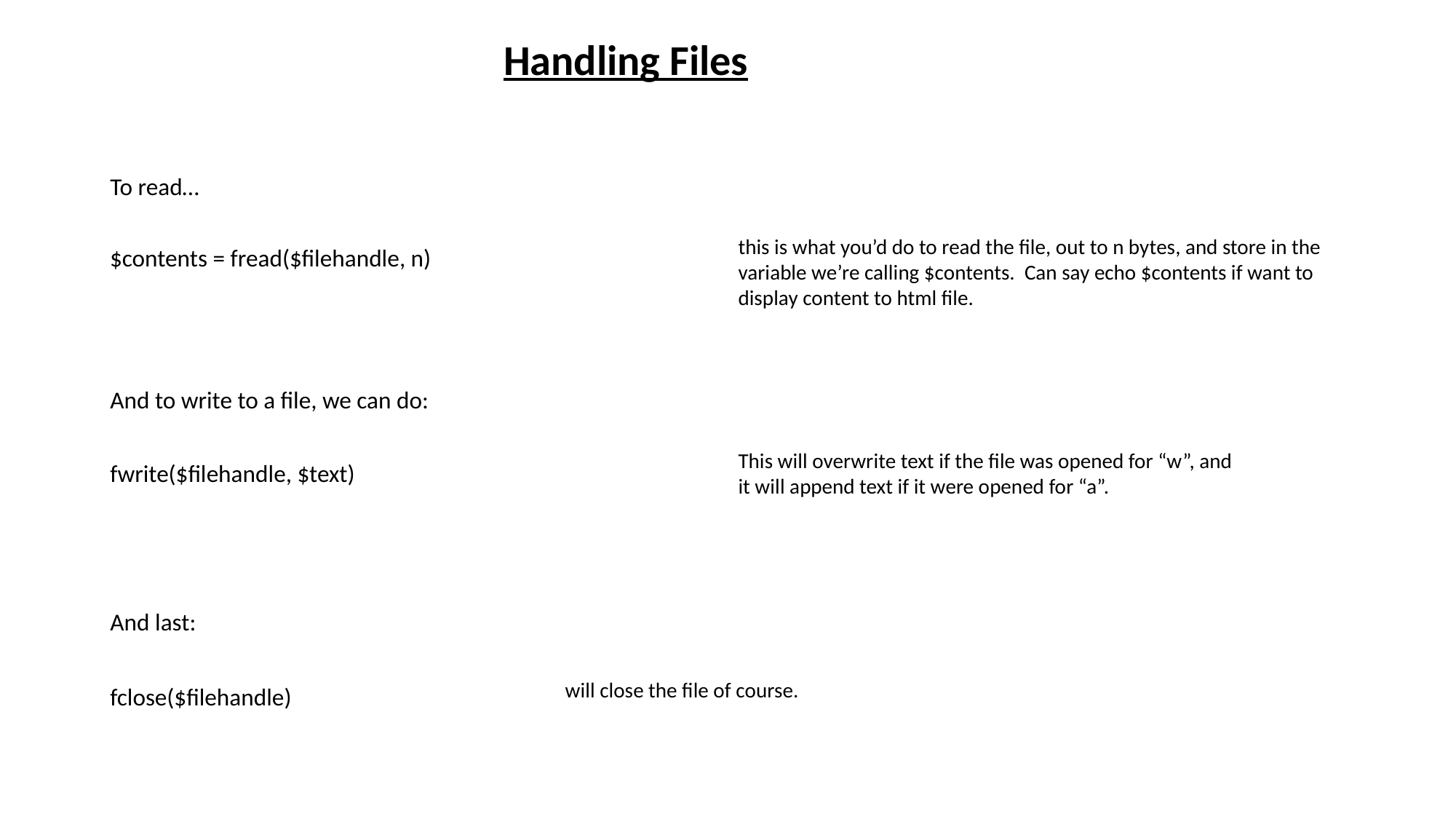

Handling Files
To read…
this is what you’d do to read the file, out to n bytes, and store in the variable we’re calling $contents.  Can say echo $contents if want to display content to html file.
$contents = fread($filehandle, n)
And to write to a file, we can do:
This will overwrite text if the file was opened for “w”, and it will append text if it were opened for “a”.
fwrite($filehandle, $text)
And last:
will close the file of course.
fclose($filehandle)